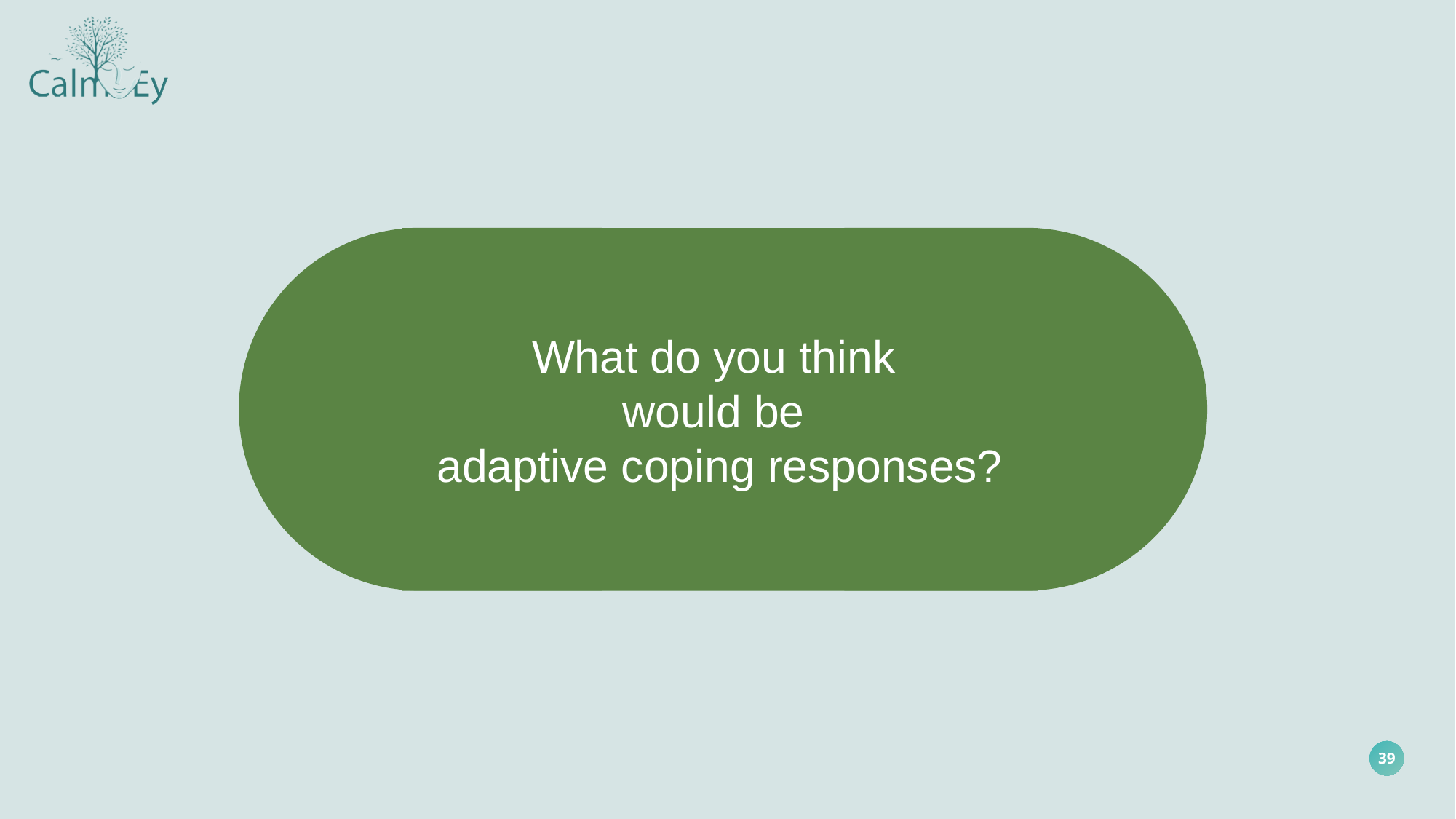

What do you think
would be
adaptive coping responses?